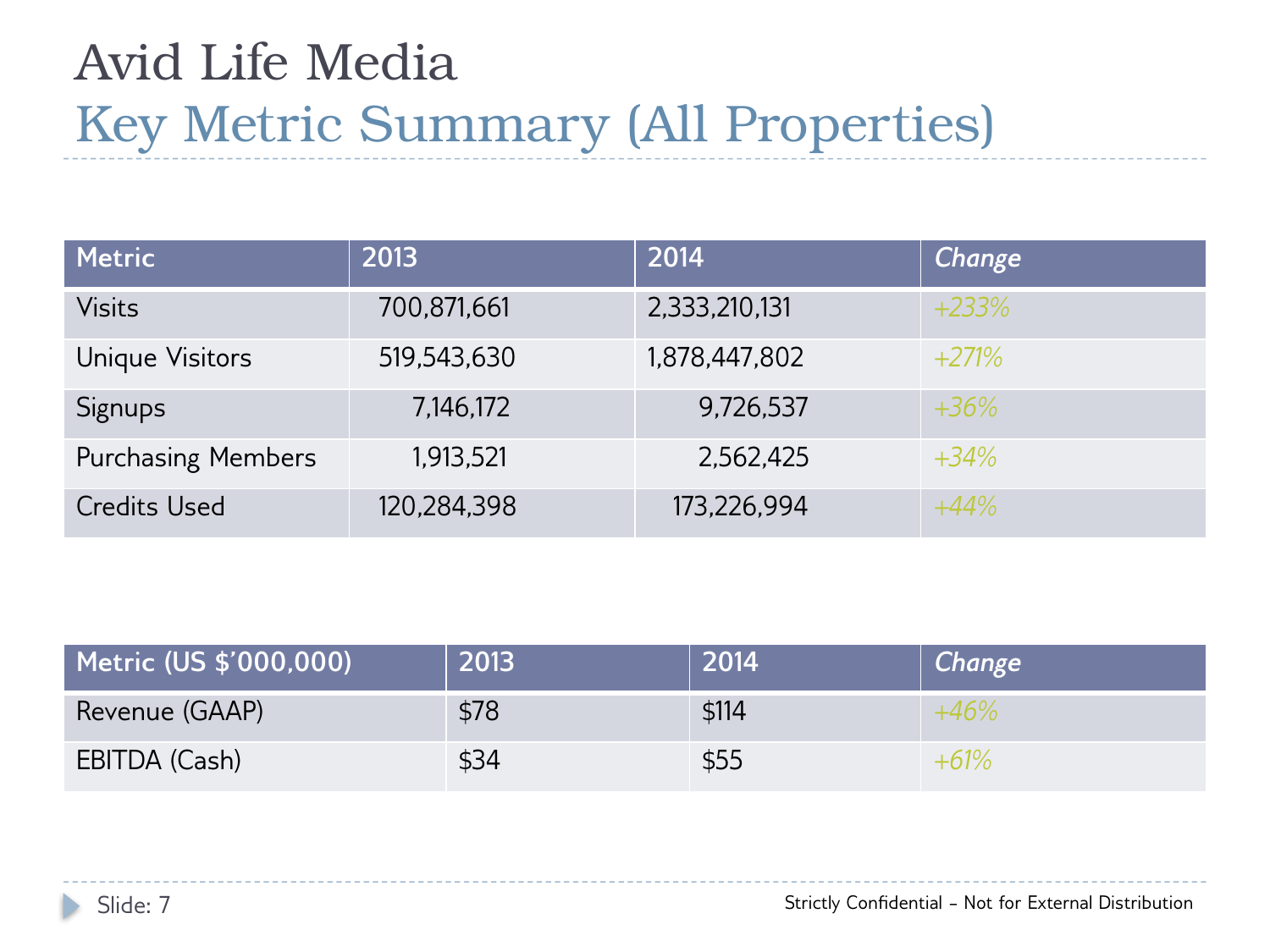

# Avid Life Media Key Metric Summary (All Properties)
| Metric | 2013 | 2014 | Change |
| --- | --- | --- | --- |
| Visits | 700,871,661 | 2,333,210,131 | +233% |
| Unique Visitors | 519,543,630 | 1,878,447,802 | +271% |
| Signups | 7,146,172 | 9,726,537 | +36% |
| Purchasing Members | 1,913,521 | 2,562,425 | +34% |
| Credits Used | 120,284,398 | 173,226,994 | +44% |
| Metric (US $’000,000) | 2013 | 2014 | Change |
| --- | --- | --- | --- |
| Revenue (GAAP) | $78 | $114 | +46% |
| EBITDA (Cash) | $34 | $55 | +61% |
7
Strictly Confidential – Not for External Distribution